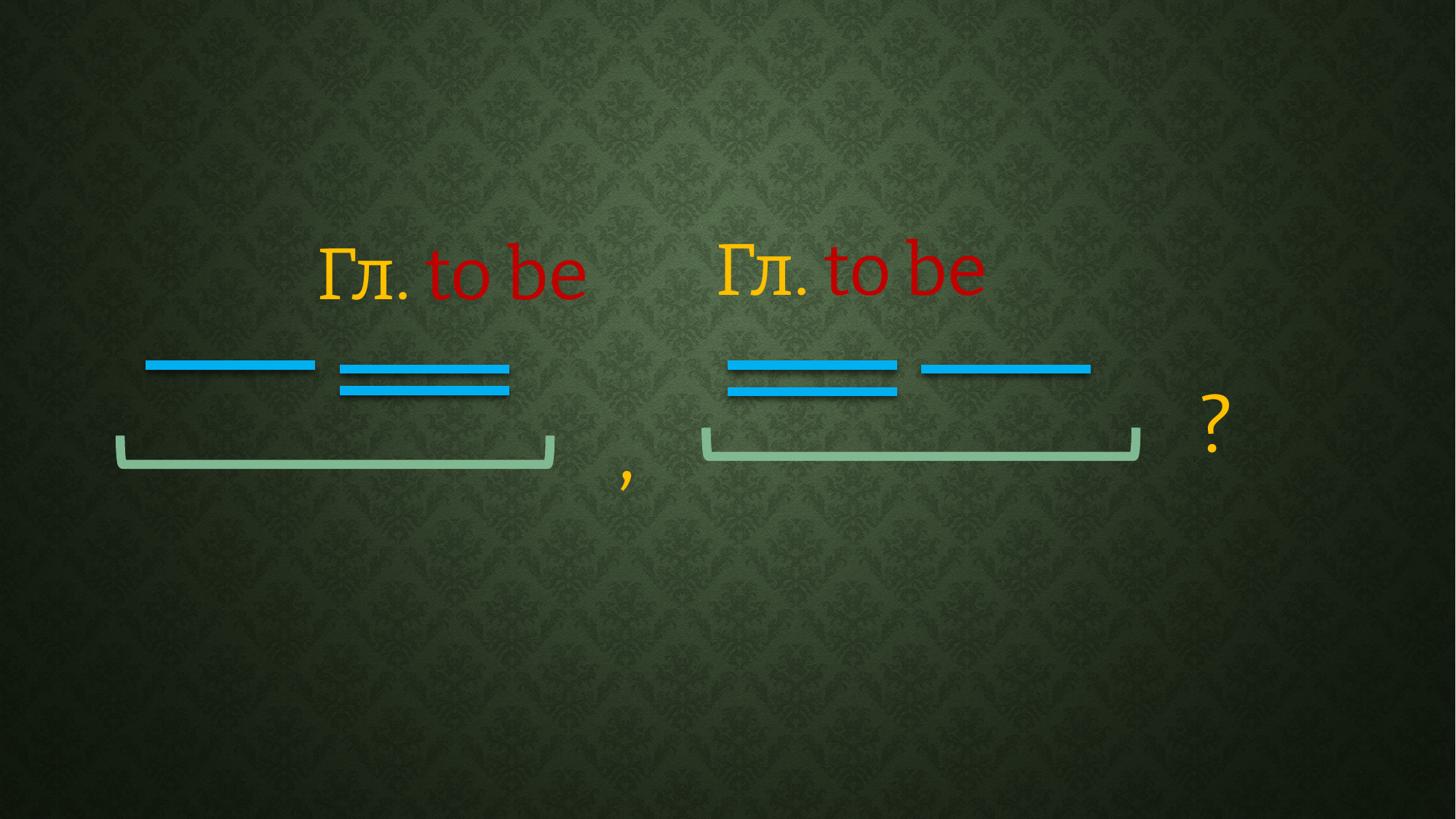

#
Гл. to be
Гл. to be

?
,